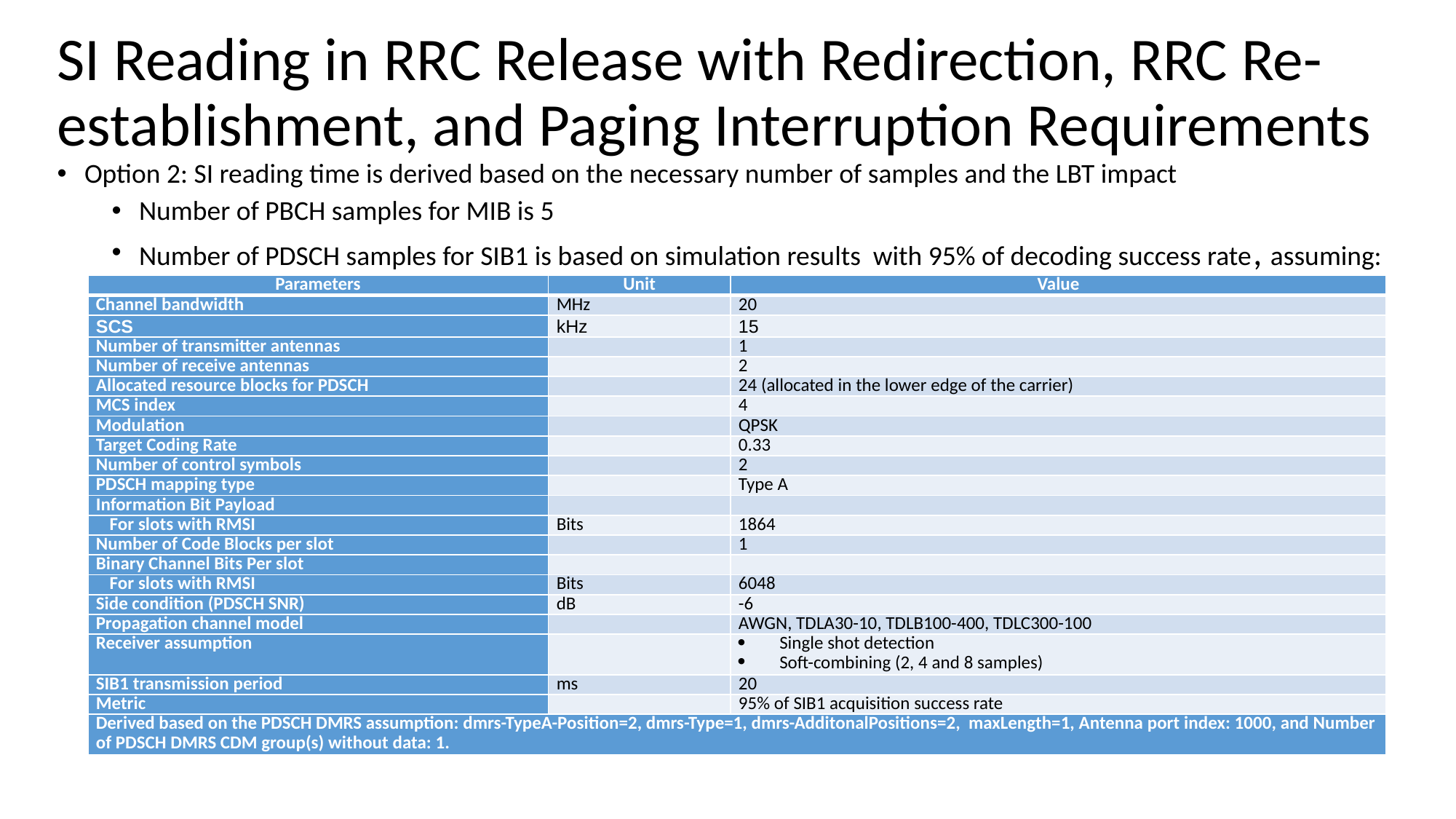

# SI Reading in RRC Release with Redirection, RRC Re-establishment, and Paging Interruption Requirements
Option 2: SI reading time is derived based on the necessary number of samples and the LBT impact
Number of PBCH samples for MIB is 5
Number of PDSCH samples for SIB1 is based on simulation results  with 95% of decoding success rate, assuming:
| Parameters | Unit | Value |
| --- | --- | --- |
| Channel bandwidth | MHz | 20 |
| SCS | kHz | 15 |
| Number of transmitter antennas |  | 1 |
| Number of receive antennas |  | 2 |
| Allocated resource blocks for PDSCH |  | 24 (allocated in the lower edge of the carrier) |
| MCS index |  | 4 |
| Modulation |  | QPSK |
| Target Coding Rate |  | 0.33 |
| Number of control symbols |  | 2 |
| PDSCH mapping type |  | Type A |
| Information Bit Payload |  |  |
| For slots with RMSI | Bits | 1864 |
| Number of Code Blocks per slot |  | 1 |
| Binary Channel Bits Per slot |  |  |
| For slots with RMSI | Bits | 6048 |
| Side condition (PDSCH SNR) | dB | -6 |
| Propagation channel model |  | AWGN, TDLA30-10, TDLB100-400, TDLC300-100 |
| Receiver assumption |  | Single shot detection Soft-combining (2, 4 and 8 samples) |
| SIB1 transmission period | ms | 20 |
| Metric |  | 95% of SIB1 acquisition success rate |
| Derived based on the PDSCH DMRS assumption: dmrs-TypeA-Position=2, dmrs-Type=1, dmrs-AdditonalPositions=2, maxLength=1, Antenna port index: 1000, and Number of PDSCH DMRS CDM group(s) without data: 1. |  |  |